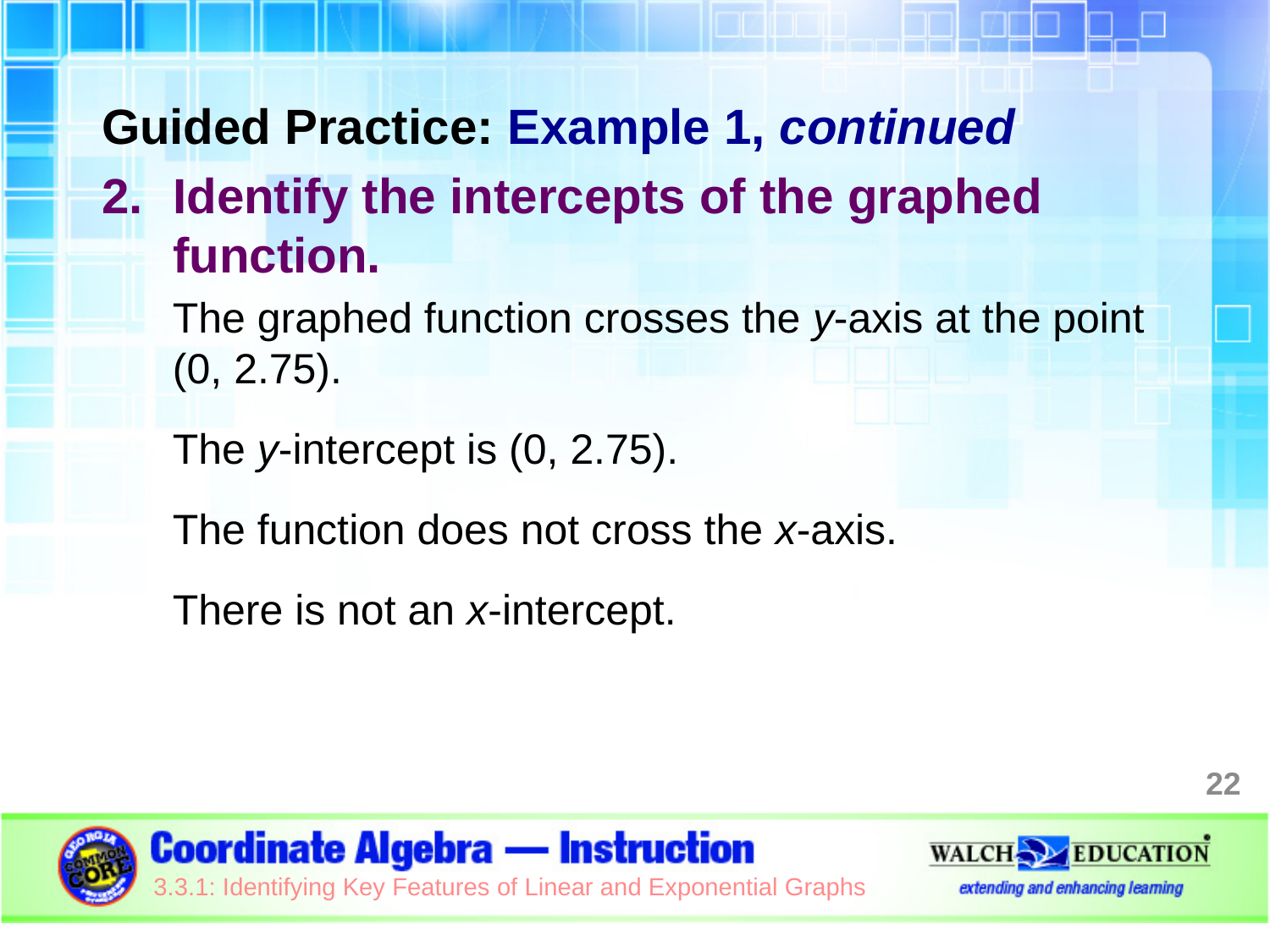

Guided Practice: Example 1, continued
Identify the intercepts of the graphed function.
The graphed function crosses the y-axis at the point (0, 2.75).
The y-intercept is (0, 2.75).
The function does not cross the x-axis.
There is not an x-intercept.

22
3.3.1: Identifying Key Features of Linear and Exponential Graphs